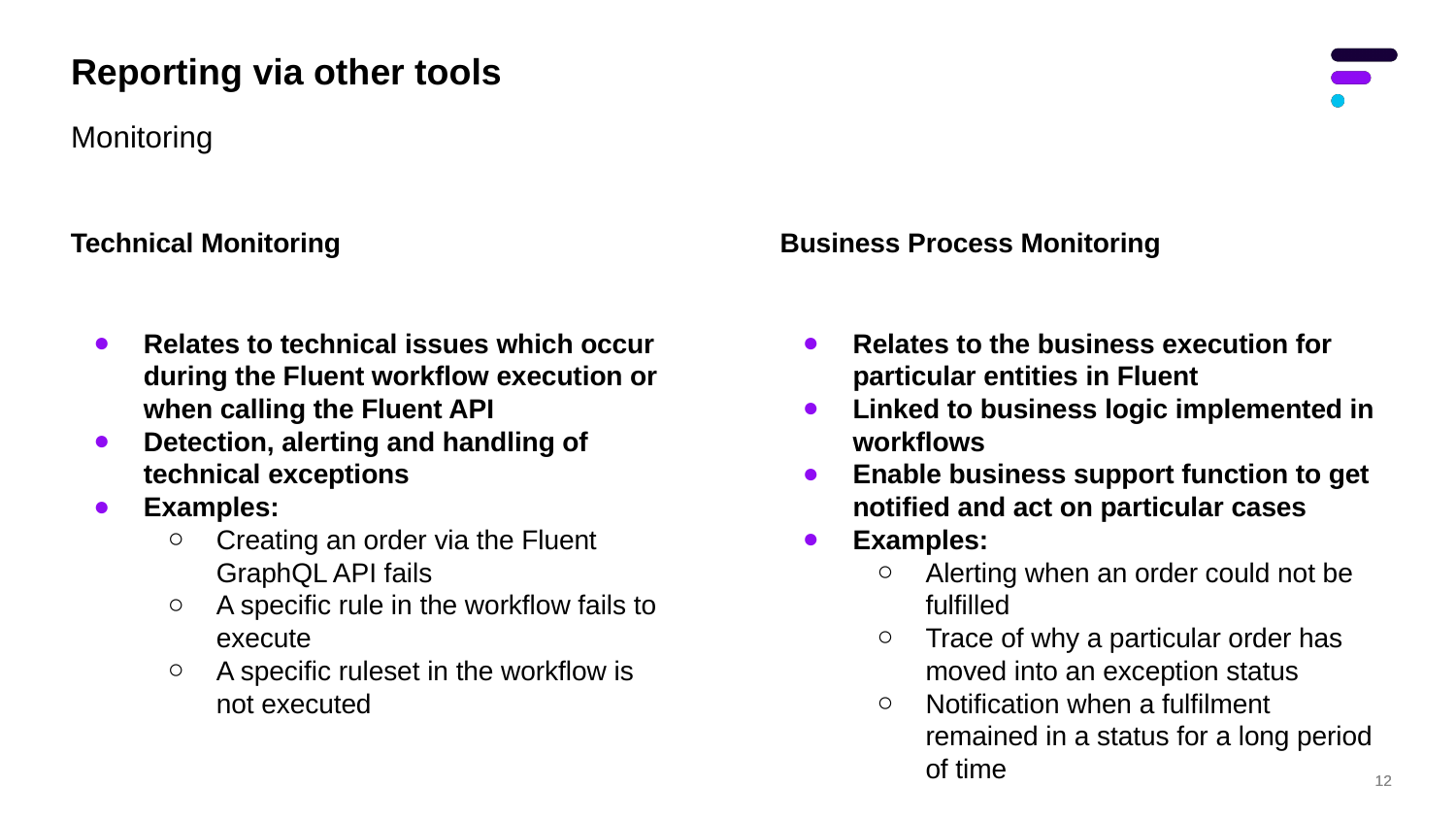

# Reporting via other tools

Monitoring
Technical Monitoring
Business Process Monitoring
Relates to technical issues which occur during the Fluent workflow execution or when calling the Fluent API
Detection, alerting and handling of technical exceptions
Examples:
Creating an order via the Fluent GraphQL API fails
A specific rule in the workflow fails to execute
A specific ruleset in the workflow is not executed

Relates to the business execution for particular entities in Fluent
Linked to business logic implemented in workflows
Enable business support function to get notified and act on particular cases
Examples:
Alerting when an order could not be fulfilled
Trace of why a particular order has moved into an exception status
Notification when a fulfilment remained in a status for a long period of time